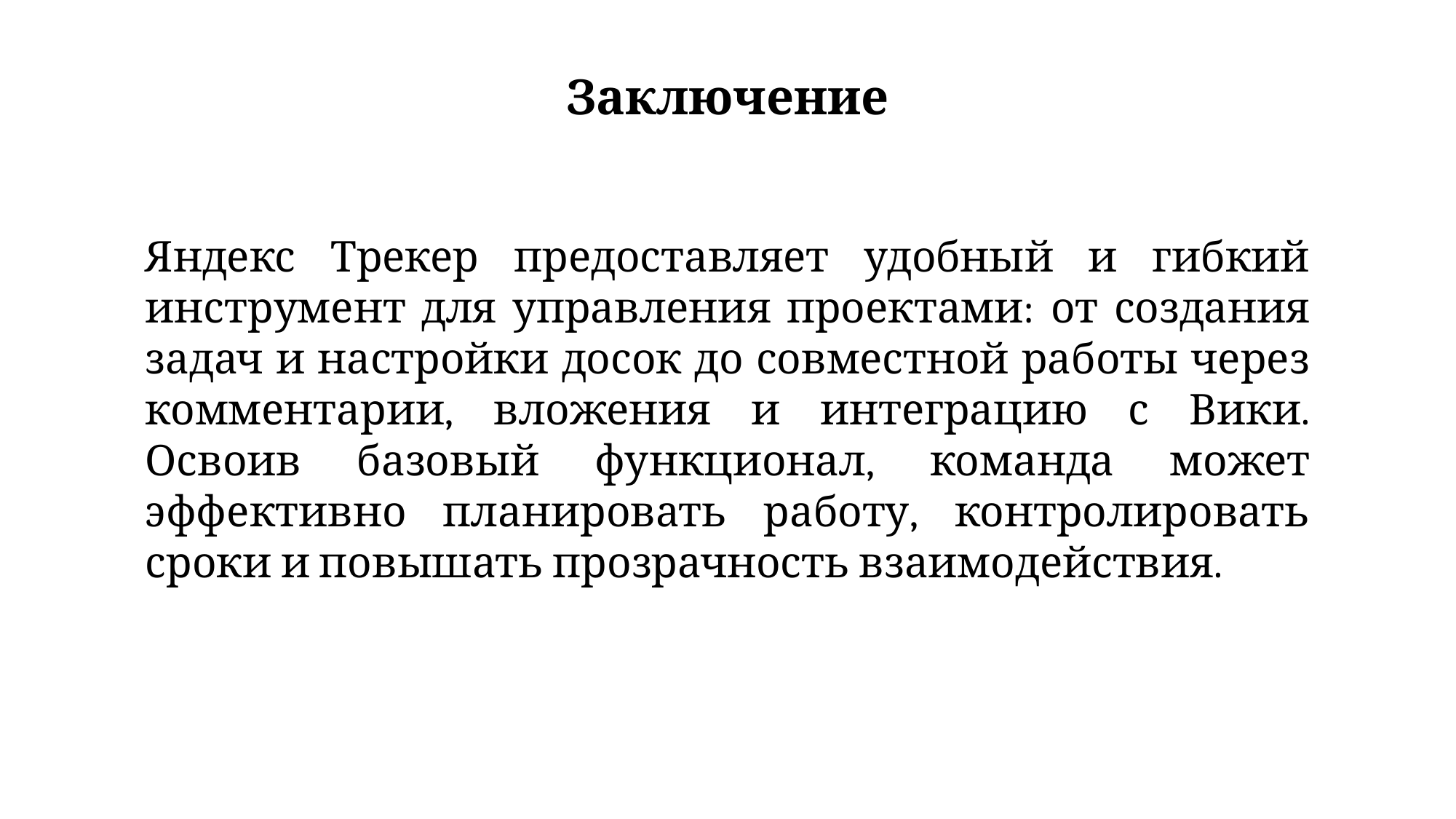

# Заключение
Яндекс Трекер предоставляет удобный и гибкий инструмент для управления проектами: от создания задач и настройки досок до совместной работы через комментарии, вложения и интеграцию с Вики. Освоив базовый функционал, команда может эффективно планировать работу, контролировать сроки и повышать прозрачность взаимодействия.